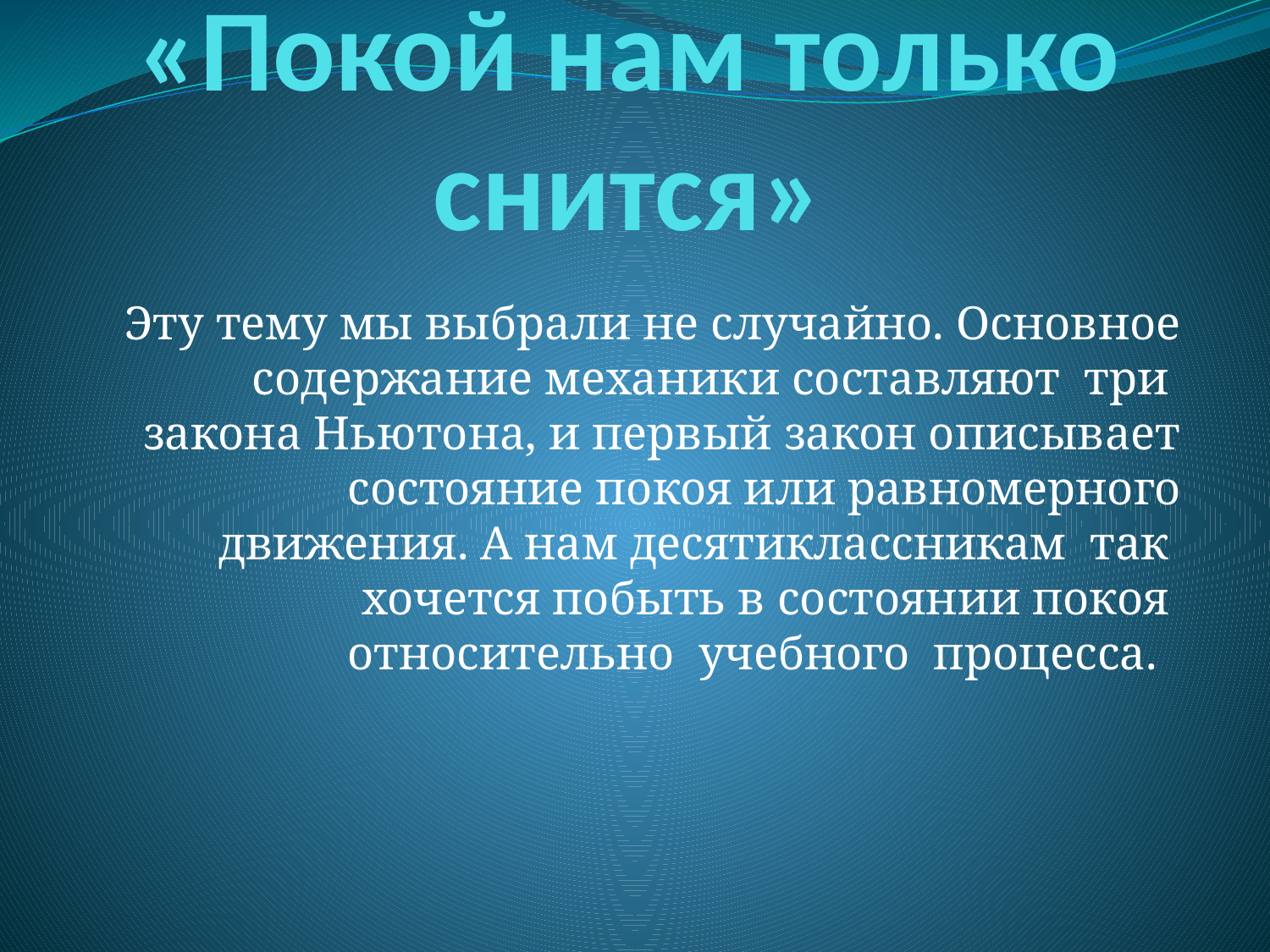

# «Покой нам только снится»
Эту тему мы выбрали не случайно. Основное содержание механики составляют  три  закона Ньютона, и первый закон описывает состояние покоя или равномерного движения. А нам десятиклассникам  так  хочется побыть в состоянии покоя  относительно  учебного  процесса.